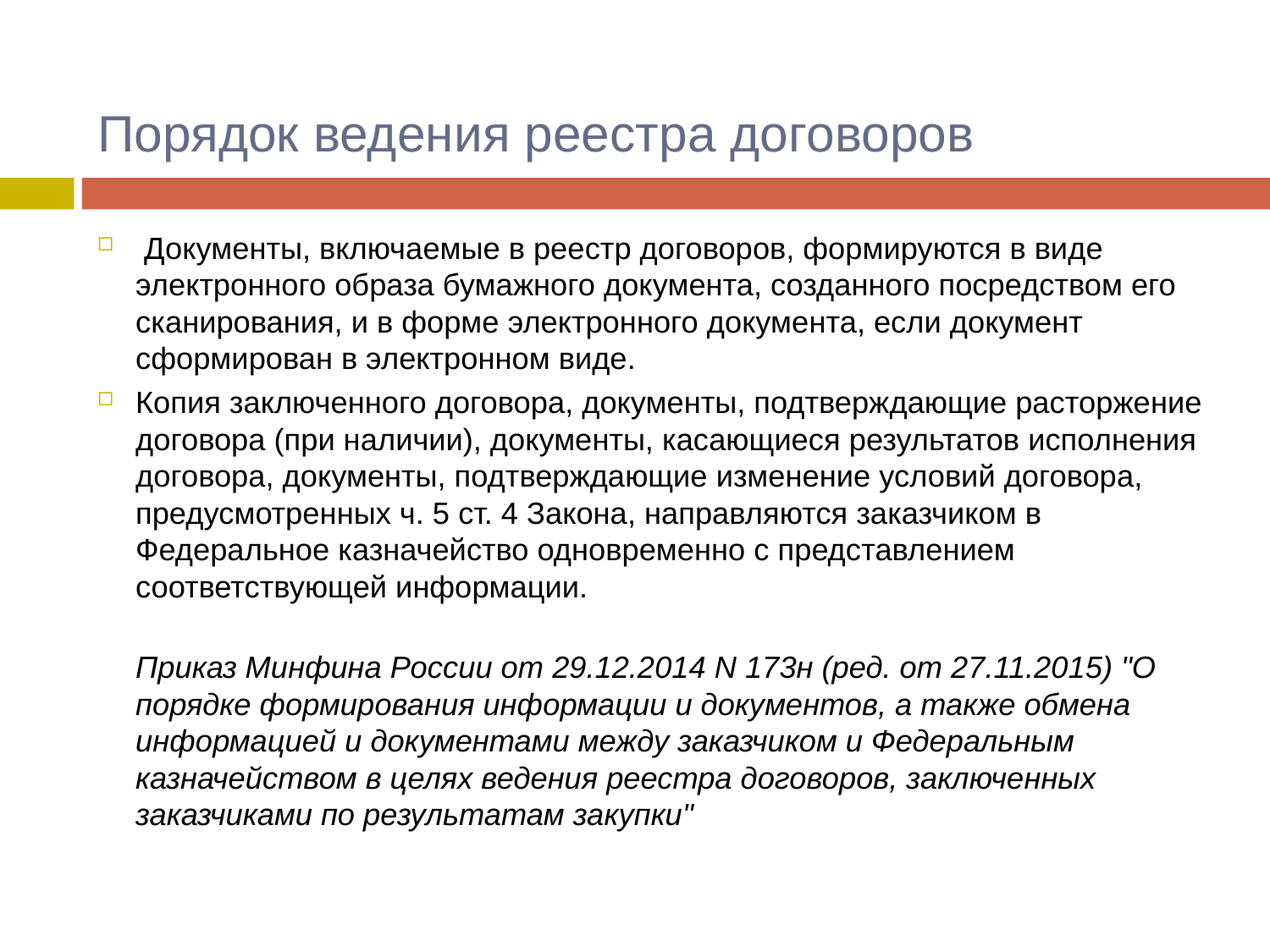

# Порядок ведения реестра договоров
 Документы, включаемые в реестр договоров, формируются в виде электронного образа бумажного документа, созданного посредством его сканирования, и в форме электронного документа, если документ сформирован в электронном виде.
Копия заключенного договора, документы, подтверждающие расторжение договора (при наличии), документы, касающиеся результатов исполнения договора, документы, подтверждающие изменение условий договора, предусмотренных ч. 5 ст. 4 Закона, направляются заказчиком в Федеральное казначейство одновременно с представлением соответствующей информации.
Приказ Минфина России от 29.12.2014 N 173н (ред. от 27.11.2015) "О порядке формирования информации и документов, а также обмена информацией и документами между заказчиком и Федеральным казначейством в целях ведения реестра договоров, заключенных заказчиками по результатам закупки"